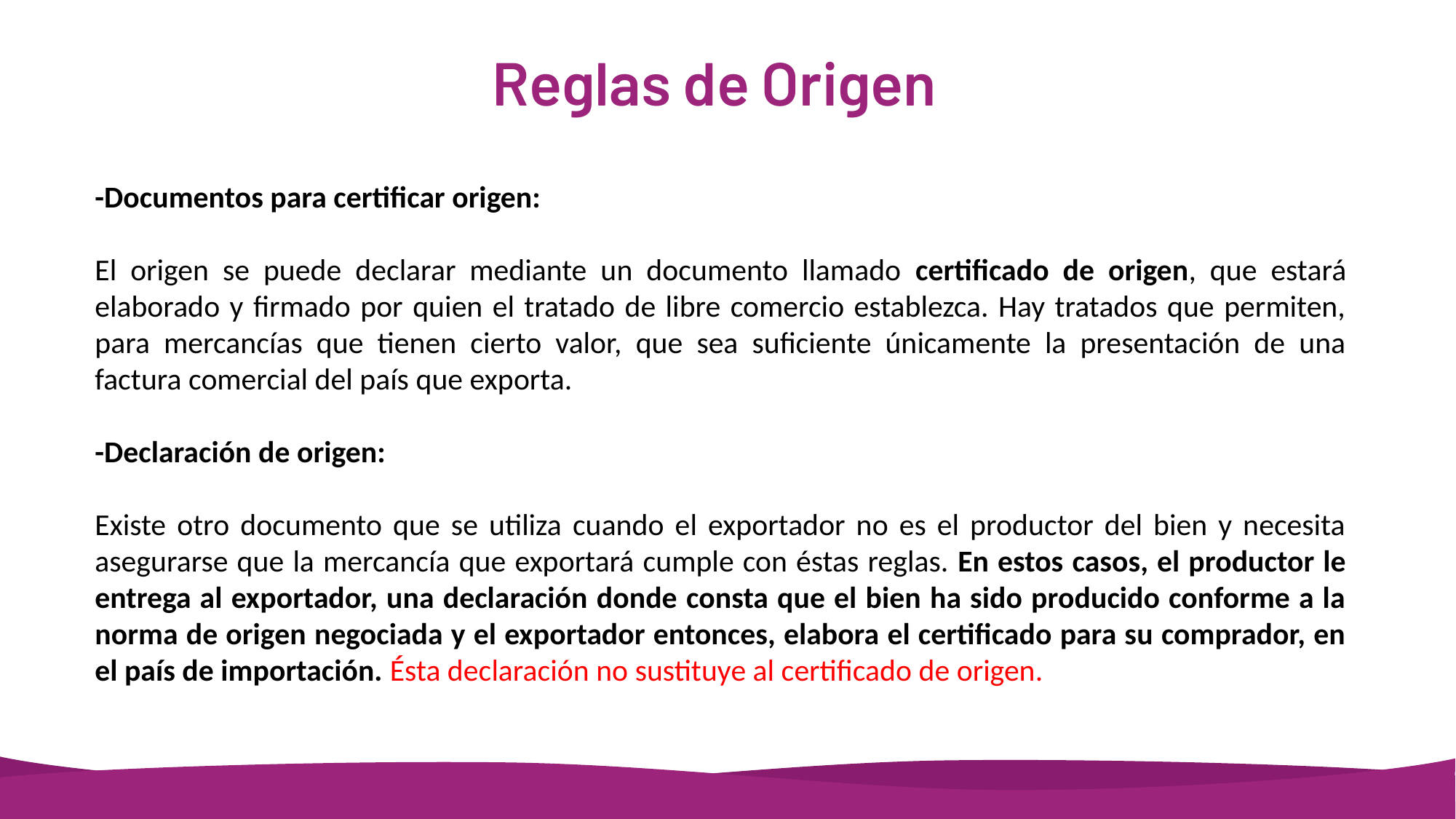

# Reglas de Origen
-Documentos para certificar origen:

El origen se puede declarar mediante un documento llamado certificado de origen, que estará elaborado y firmado por quien el tratado de libre comercio establezca. Hay tratados que permiten, para mercancías que tienen cierto valor, que sea suficiente únicamente la presentación de una factura comercial del país que exporta.

-Declaración de origen:

Existe otro documento que se utiliza cuando el exportador no es el productor del bien y necesita asegurarse que la mercancía que exportará cumple con éstas reglas. En estos casos, el productor le entrega al exportador, una declaración donde consta que el bien ha sido producido conforme a la norma de origen negociada y el exportador entonces, elabora el certificado para su comprador, en el país de importación. Ésta declaración no sustituye al certificado de origen.